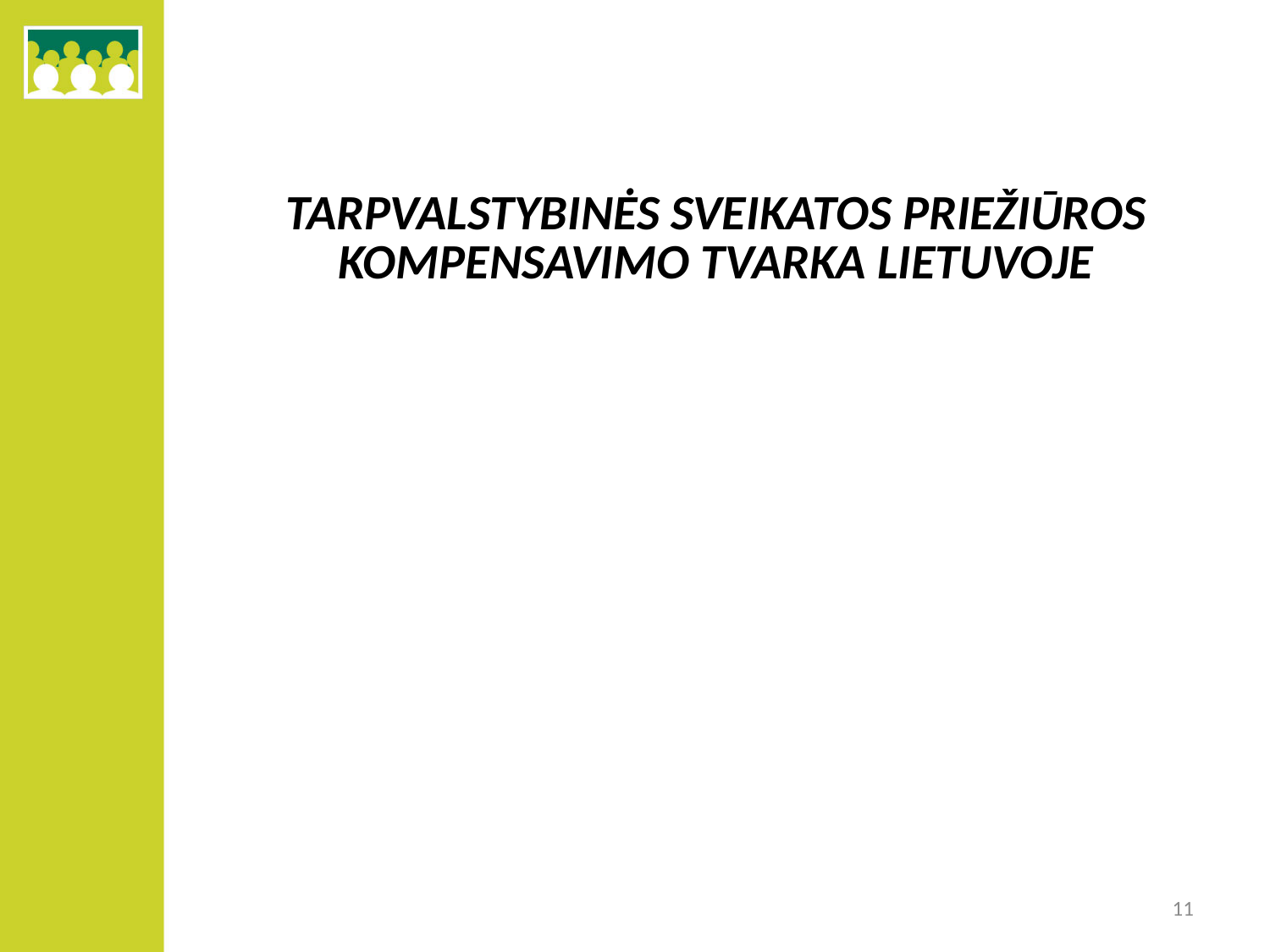

#
| TARPVALSTYBINĖS SVEIKATOS PRIEŽIŪROS KOMPENSAVIMO TVARKA LIETUVOJE |
| --- |

11